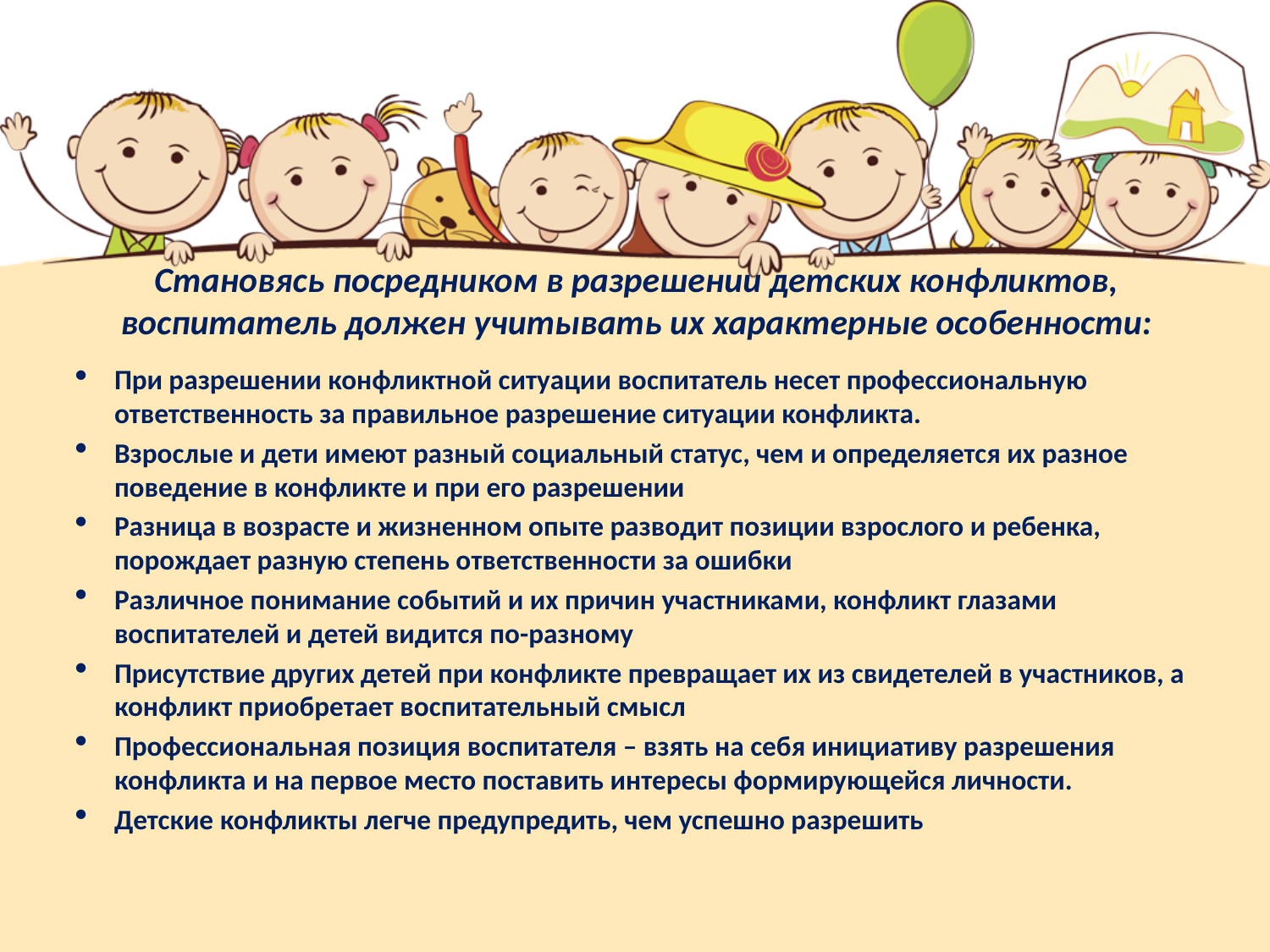

# Становясь посредником в разрешении детских конфликтов, воспитатель должен учитывать их характерные особенности:

При разрешении конфликтной ситуации воспитатель несет профессиональную ответственность за правильное разрешение ситуации конфликта.
Взрослые и дети имеют разный социальный статус, чем и определяется их разное поведение в конфликте и при его разрешении
Разница в возрасте и жизненном опыте разводит позиции взрослого и ребенка, порождает разную степень ответственности за ошибки
Различное понимание событий и их причин участниками, конфликт глазами воспитателей и детей видится по-разному
Присутствие других детей при конфликте превращает их из свидетелей в участников, а конфликт приобретает воспитательный смысл
Профессиональная позиция воспитателя – взять на себя инициативу разрешения конфликта и на первое место поставить интересы формирующейся личности.
Детские конфликты легче предупредить, чем успешно разрешить